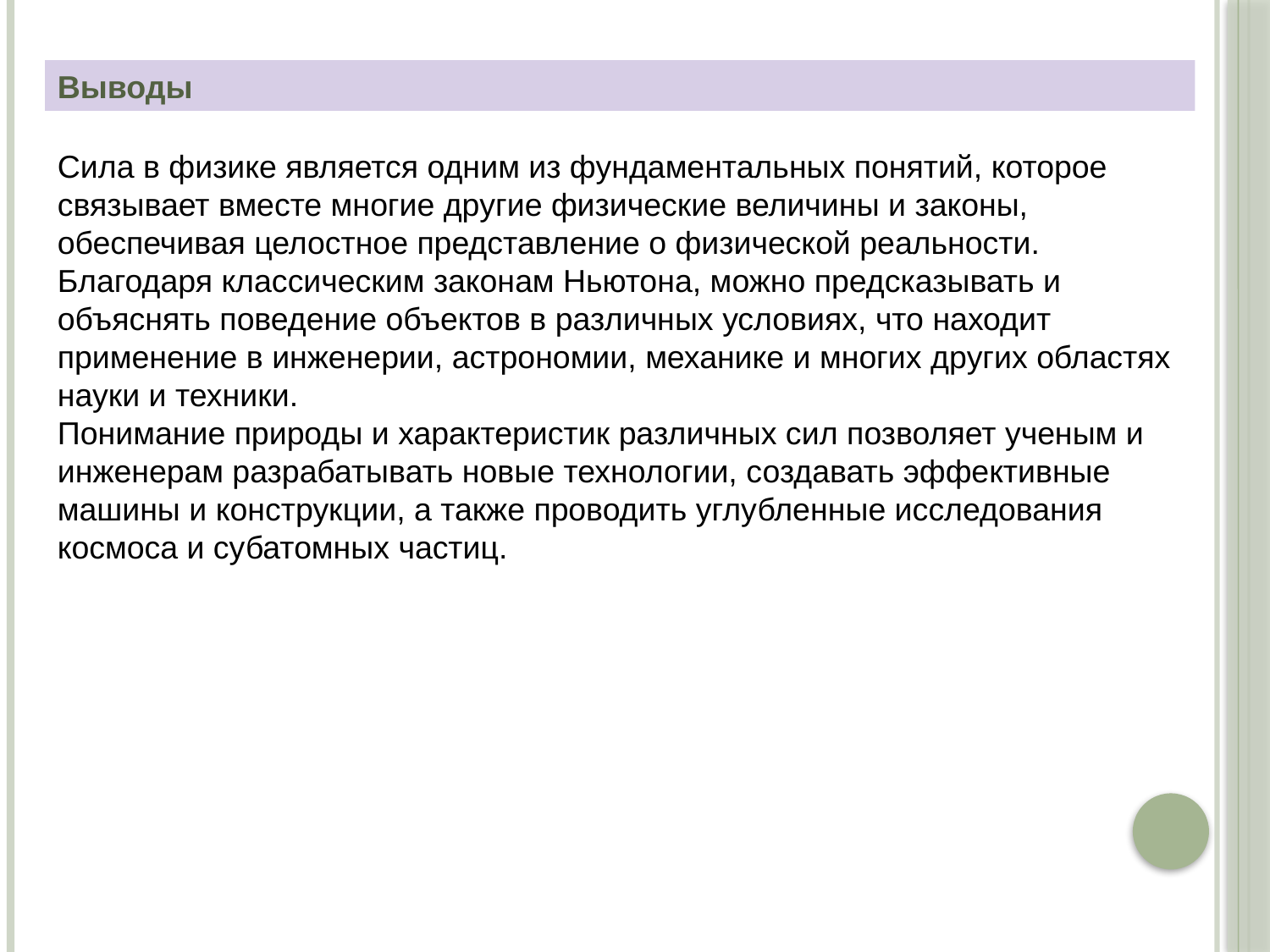

Выводы
Сила в физике является одним из фундаментальных понятий, которое связывает вместе многие другие физические величины и законы, обеспечивая целостное представление о физической реальности.
Благодаря классическим законам Ньютона, можно предсказывать и объяснять поведение объектов в различных условиях, что находит применение в инженерии, астрономии, механике и многих других областях науки и техники.
Понимание природы и характеристик различных сил позволяет ученым и инженерам разрабатывать новые технологии, создавать эффективные машины и конструкции, а также проводить углубленные исследования космоса и субатомных частиц.